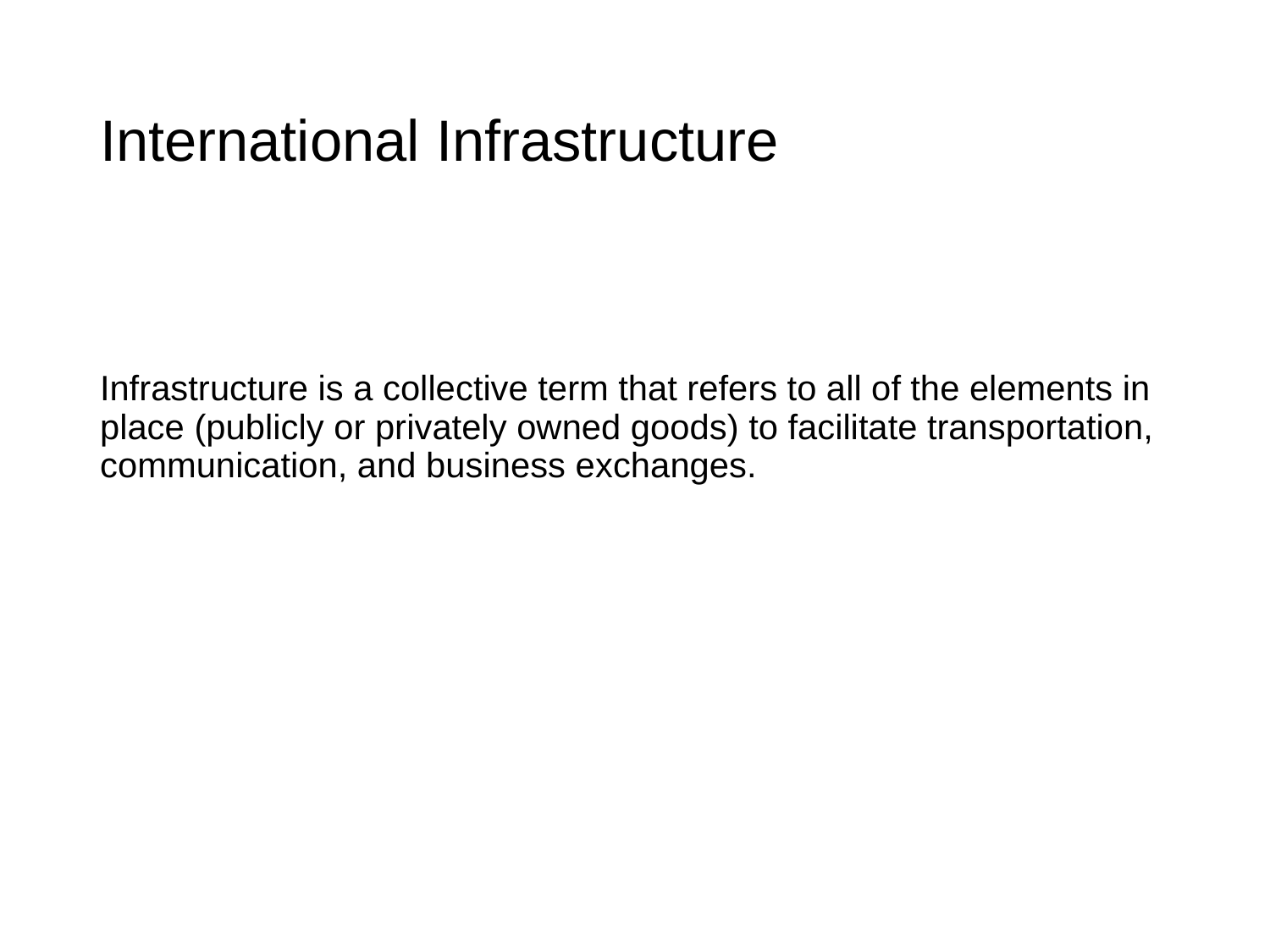

# International Infrastructure

Infrastructure is a collective term that refers to all of the elements in place (publicly or privately owned goods) to facilitate transportation, communication, and business exchanges.